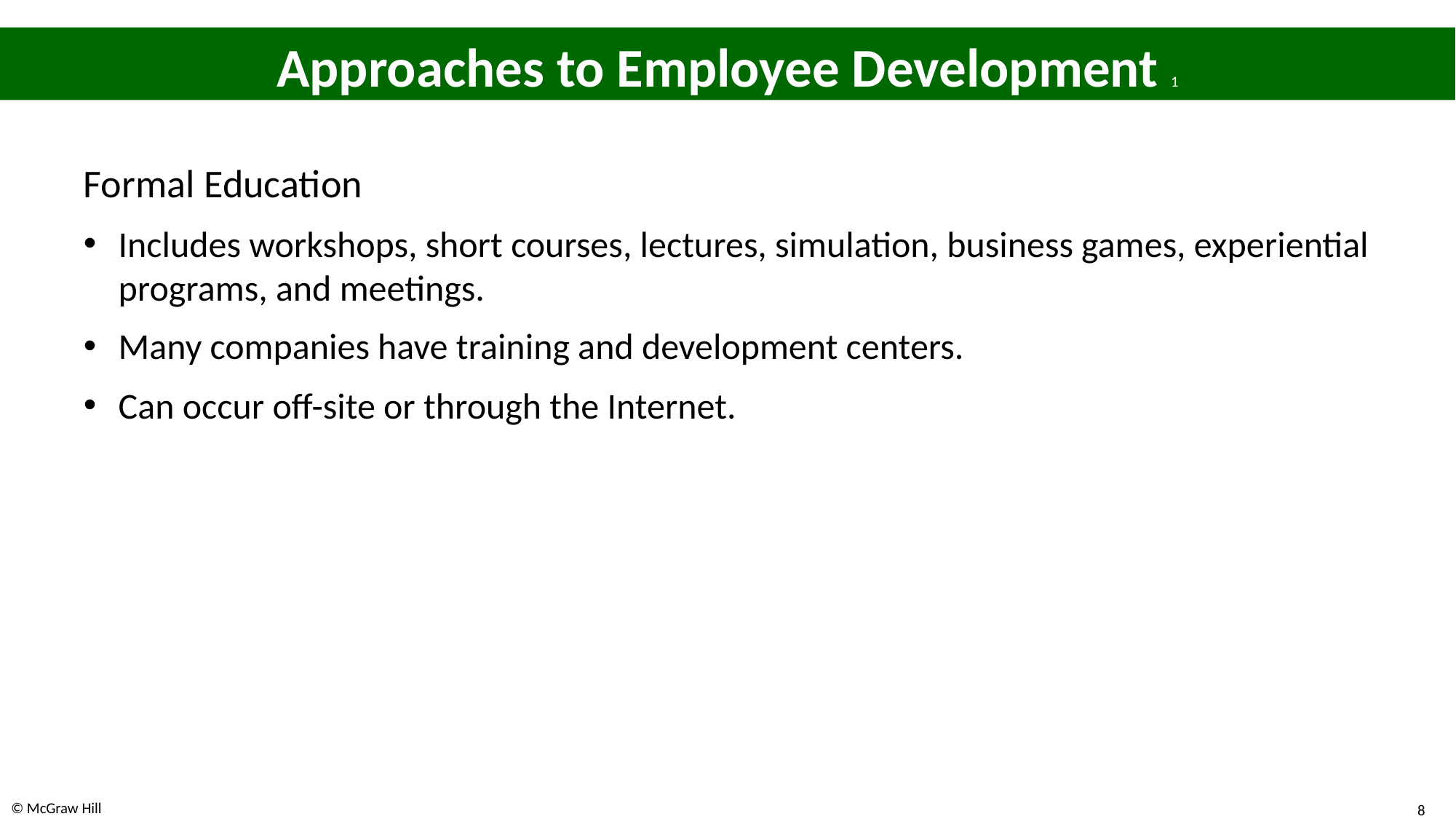

# Approaches to Employee Development 1
Formal Education
Includes workshops, short courses, lectures, simulation, business games, experiential programs, and meetings.
Many companies have training and development centers.
Can occur off-site or through the Internet.